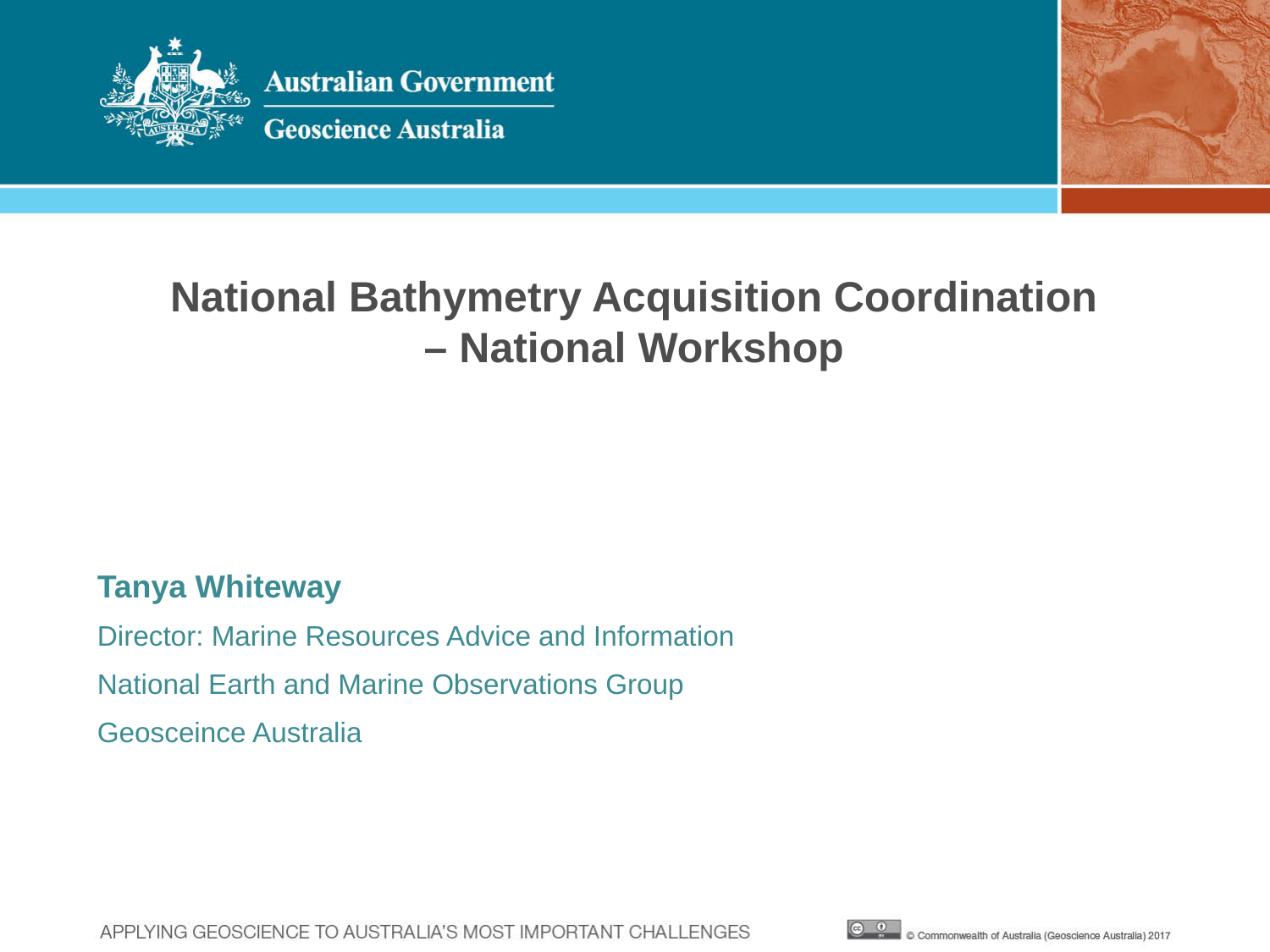

National Bathymetry Acquisition Coordination
– National Workshop
Tanya Whiteway
Director: Marine Resources Advice and Information
National Earth and Marine Observations Group
Geosceince Australia